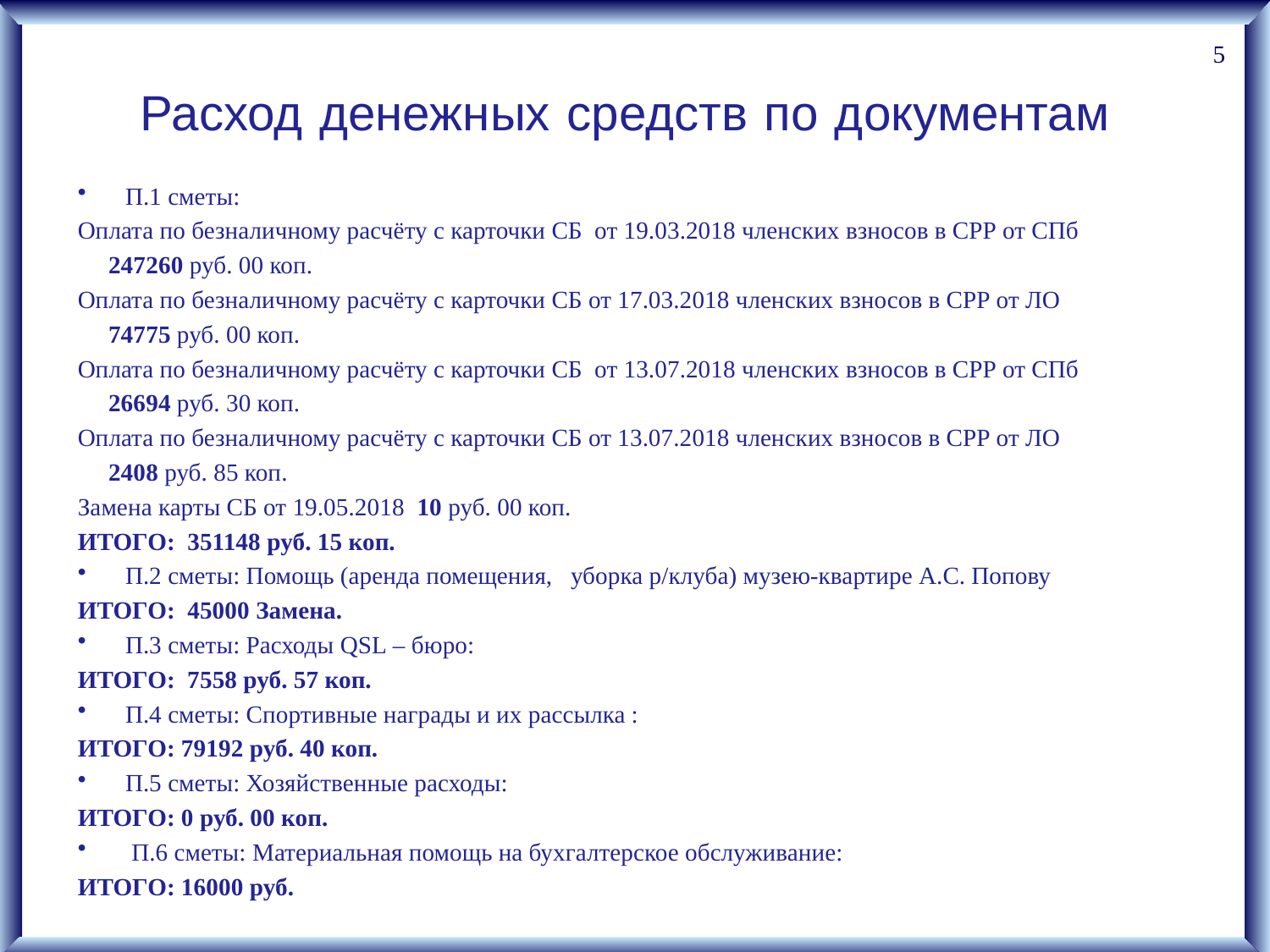

5
# Расход денежных средств по документам

П.1 сметы:
Оплата по безналичному расчёту с карточки СБ  от 19.03.2018 членских взносов в СРР от СПб
     247260 руб. 00 коп.
Оплата по безналичному расчёту с карточки СБ от 17.03.2018 членских взносов в СРР от ЛО
     74775 руб. 00 коп.
Оплата по безналичному расчёту с карточки СБ  от 13.07.2018 членских взносов в СРР от СПб
     26694 руб. 30 коп.
Оплата по безналичному расчёту с карточки СБ от 13.07.2018 членских взносов в СРР от ЛО
     2408 руб. 85 коп.
Замена карты СБ от 19.05.2018  10 руб. 00 коп.
ИТОГО:  351148 руб. 15 коп.
П.2 сметы: Помощь (аренда помещения,   уборка р/клуба) музею-квартире А.С. Попову
ИТОГО:  45000 Замена.
П.3 сметы: Расходы QSL – бюро:
ИТОГО:  7558 руб. 57 коп.
П.4 сметы: Спортивные награды и их рассылка :
ИТОГО: 79192 руб. 40 коп.
П.5 сметы: Хозяйственные расходы:
ИТОГО: 0 руб. 00 коп.
 П.6 сметы: Материальная помощь на бухгалтерское обслуживание:
ИТОГО: 16000 руб.